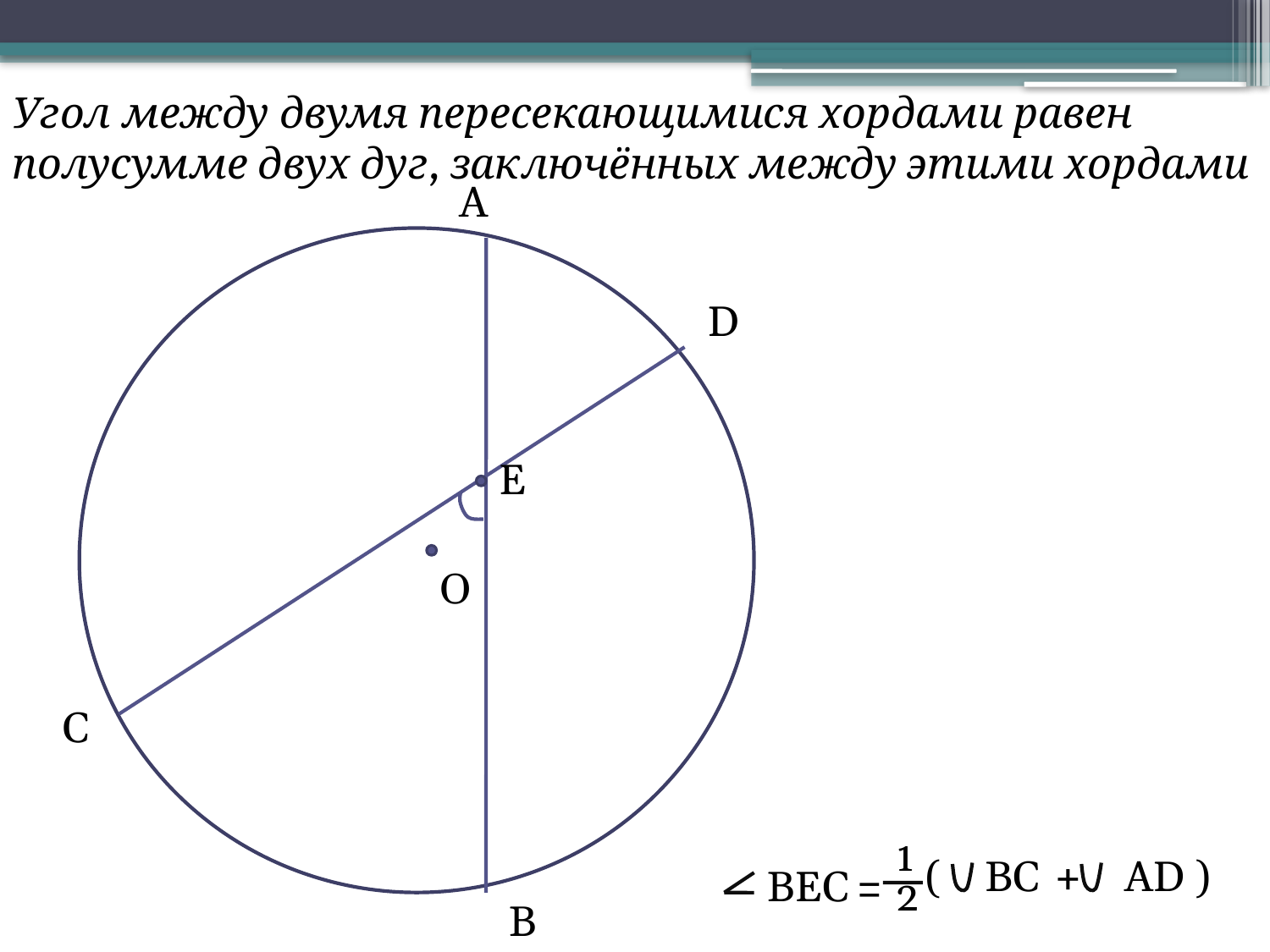

Угол между двумя пересекающимися хордами равен полусумме двух дуг, заключённых между этими хордами
A

D
E

O
C
1
(
BC
+
AD )
BEC
=
2

B